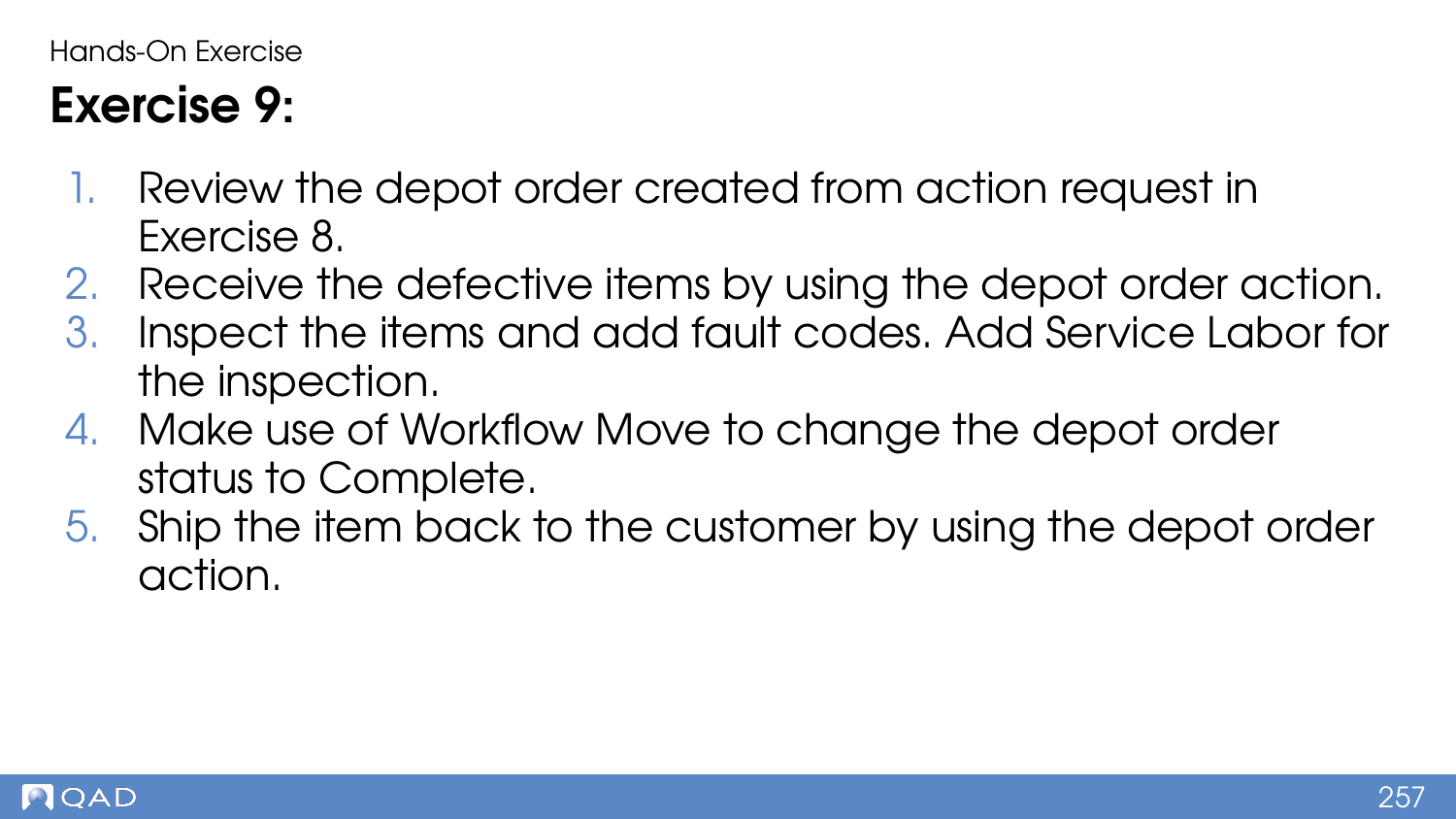

Hands-On Exercise
# Exercise 9:
Review the depot order created from action request in Exercise 8.
Receive the defective items by using the depot order action.
Inspect the items and add fault codes. Add Service Labor for the inspection.
Make use of Workflow Move to change the depot order status to Complete.
Ship the item back to the customer by using the depot order action.

257